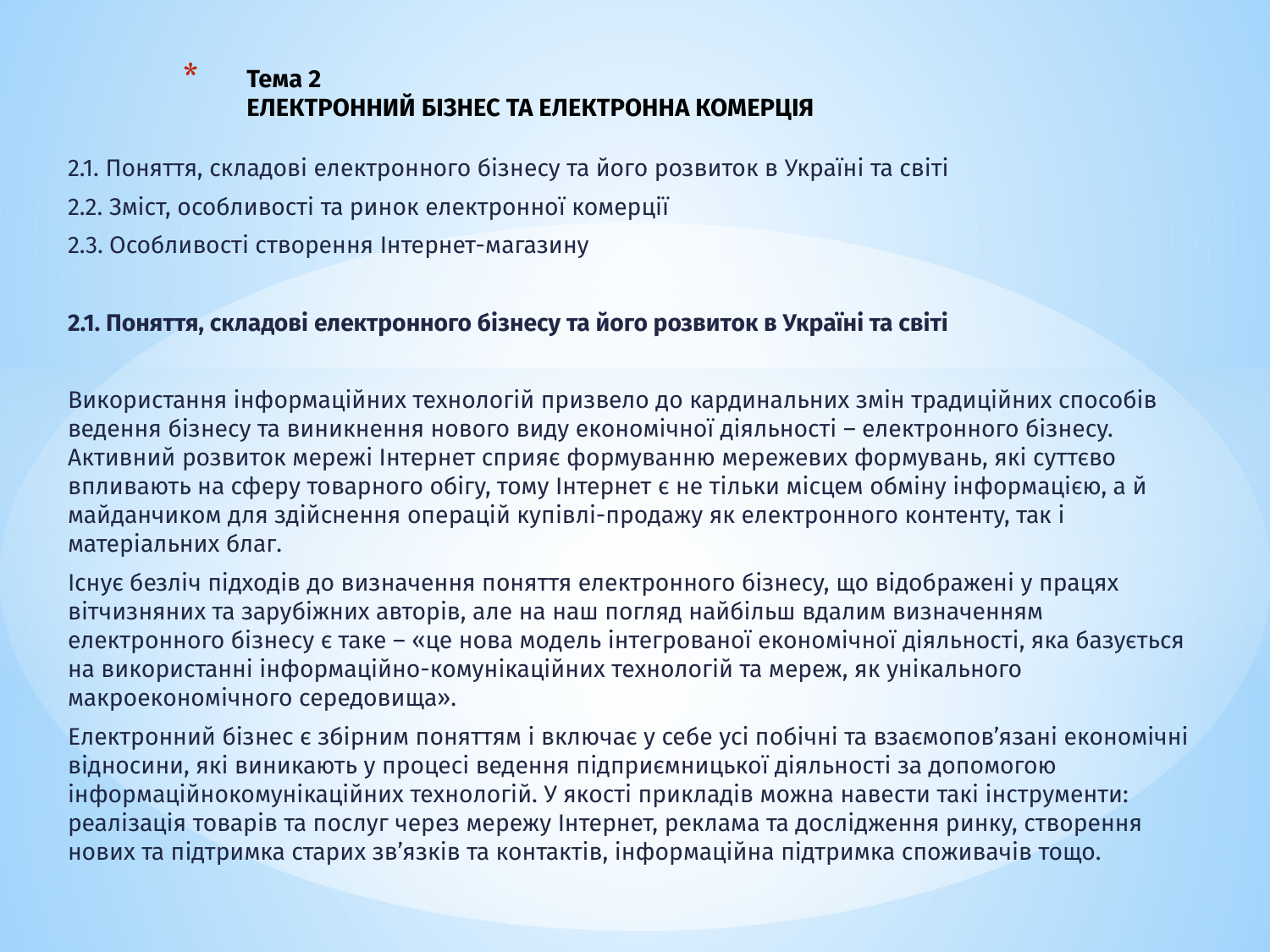

# Тема 2 ЕЛЕКТРОННИЙ БІЗНЕС ТА ЕЛЕКТРОННА КОМЕРЦІЯ
2.1. Поняття, складові електронного бізнесу та його розвиток в Україні та світі
2.2. Зміст, особливості та ринок електронної комерції
2.3. Особливості створення Інтернет-магазину

2.1. Поняття, складові електронного бізнесу та його розвиток в Україні та світі

Використання інформаційних технологій призвело до кардинальних змін традиційних способів ведення бізнесу та виникнення нового виду економічної діяльності – електронного бізнесу. Активний розвиток мережі Інтернет сприяє формуванню мережевих формувань, які суттєво впливають на сферу товарного обігу, тому Інтернет є не тільки місцем обміну інформацією, а й майданчиком для здійснення операцій купівлі-продажу як електронного контенту, так і матеріальних благ.
Існує безліч підходів до визначення поняття електронного бізнесу, що відображені у працях вітчизняних та зарубіжних авторів, але на наш погляд найбільш вдалим визначенням електронного бізнесу є таке – «це нова модель інтегрованої економічної діяльності, яка базується на використанні інформаційно-комунікаційних технологій та мереж, як унікального макроекономічного середовища».
Електронний бізнес є збірним поняттям і включає у себе усі побічні та взаємопов’язані економічні відносини, які виникають у процесі ведення підприємницької діяльності за допомогою інформаційнокомунікаційних технологій. У якості прикладів можна навести такі інструменти: реалізація товарів та послуг через мережу Інтернет, реклама та дослідження ринку, створення нових та підтримка старих зв’язків та контактів, інформаційна підтримка споживачів тощо.